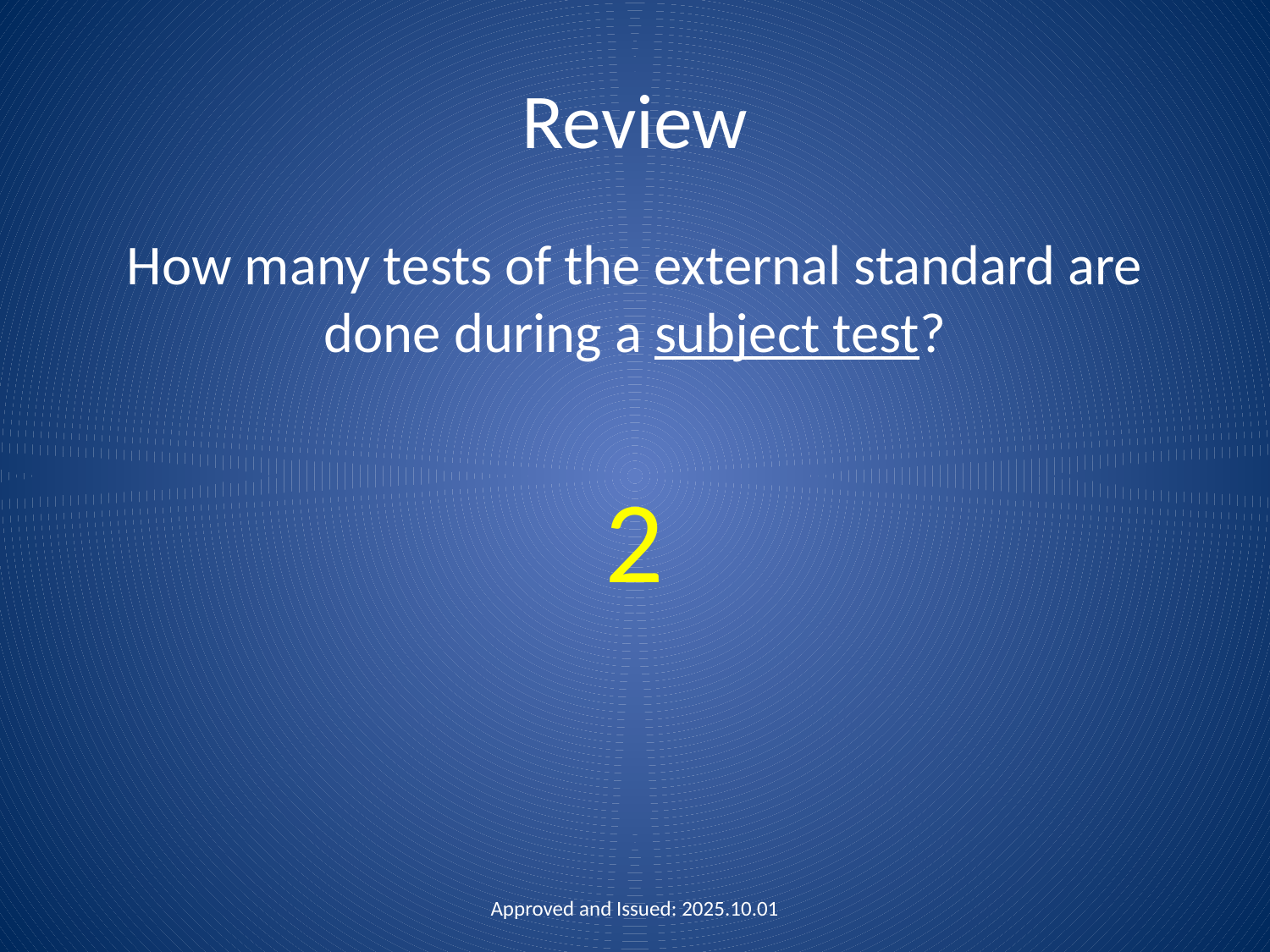

# Review
How many tests of the external standard are done during a subject test?

2
Approved and Issued: 2025.10.01